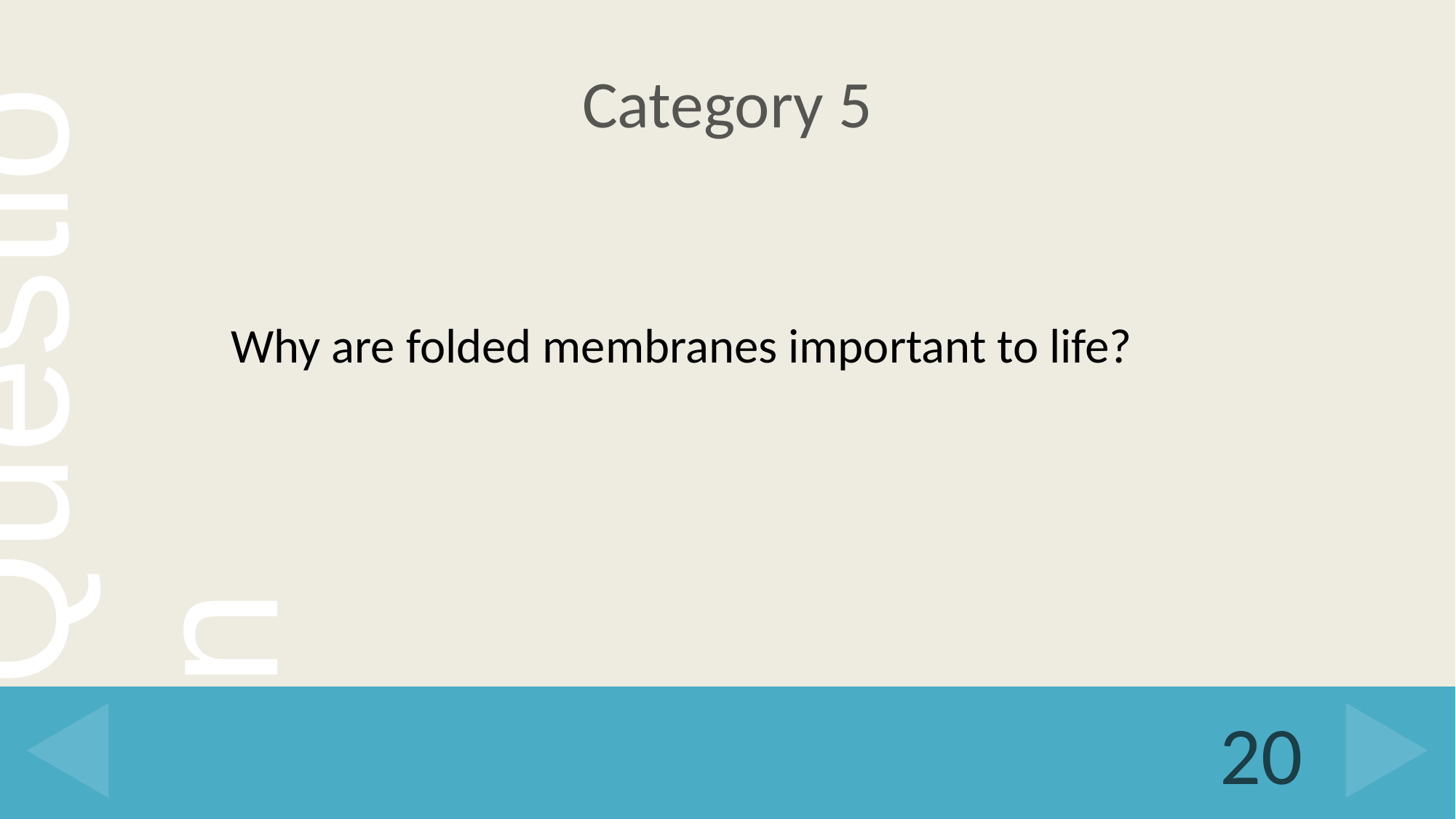

# Category 5
Why are folded membranes important to life?
20